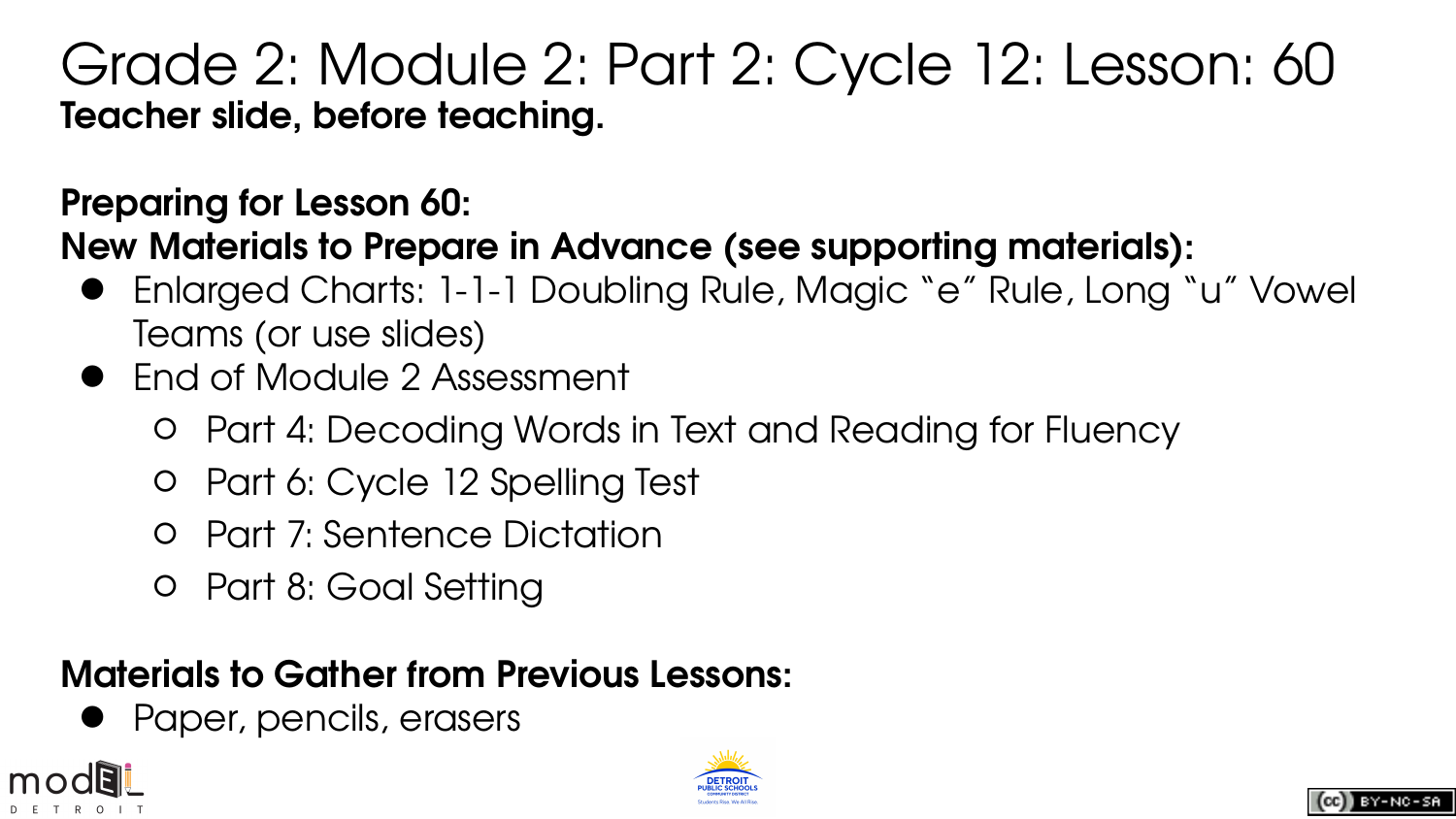

# Grade 2: Module 2: Part 2: Cycle 12: Lesson: 60
Teacher slide, before teaching.

Preparing for Lesson 60:
New Materials to Prepare in Advance (see supporting materials):
Enlarged Charts: 1-1-1 Doubling Rule, Magic “e” Rule, Long “u” Vowel Teams (or use slides)
End of Module 2 Assessment
Part 4: Decoding Words in Text and Reading for Fluency
Part 6: Cycle 12 Spelling Test
Part 7: Sentence Dictation
Part 8: Goal Setting

Materials to Gather from Previous Lessons:
Paper, pencils, erasers